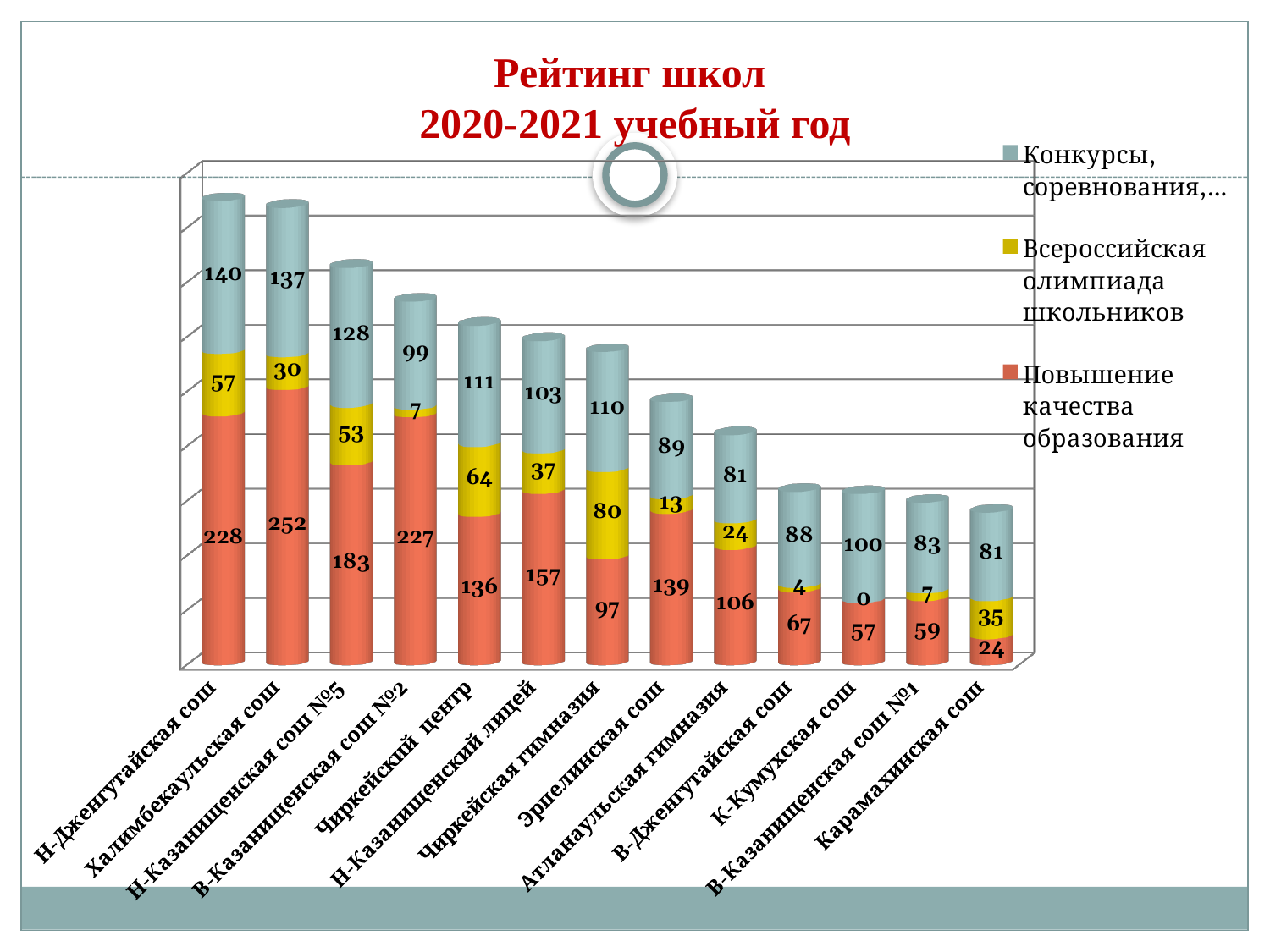

Рейтинг школ
2020-2021 учебный год

[unsupported chart]